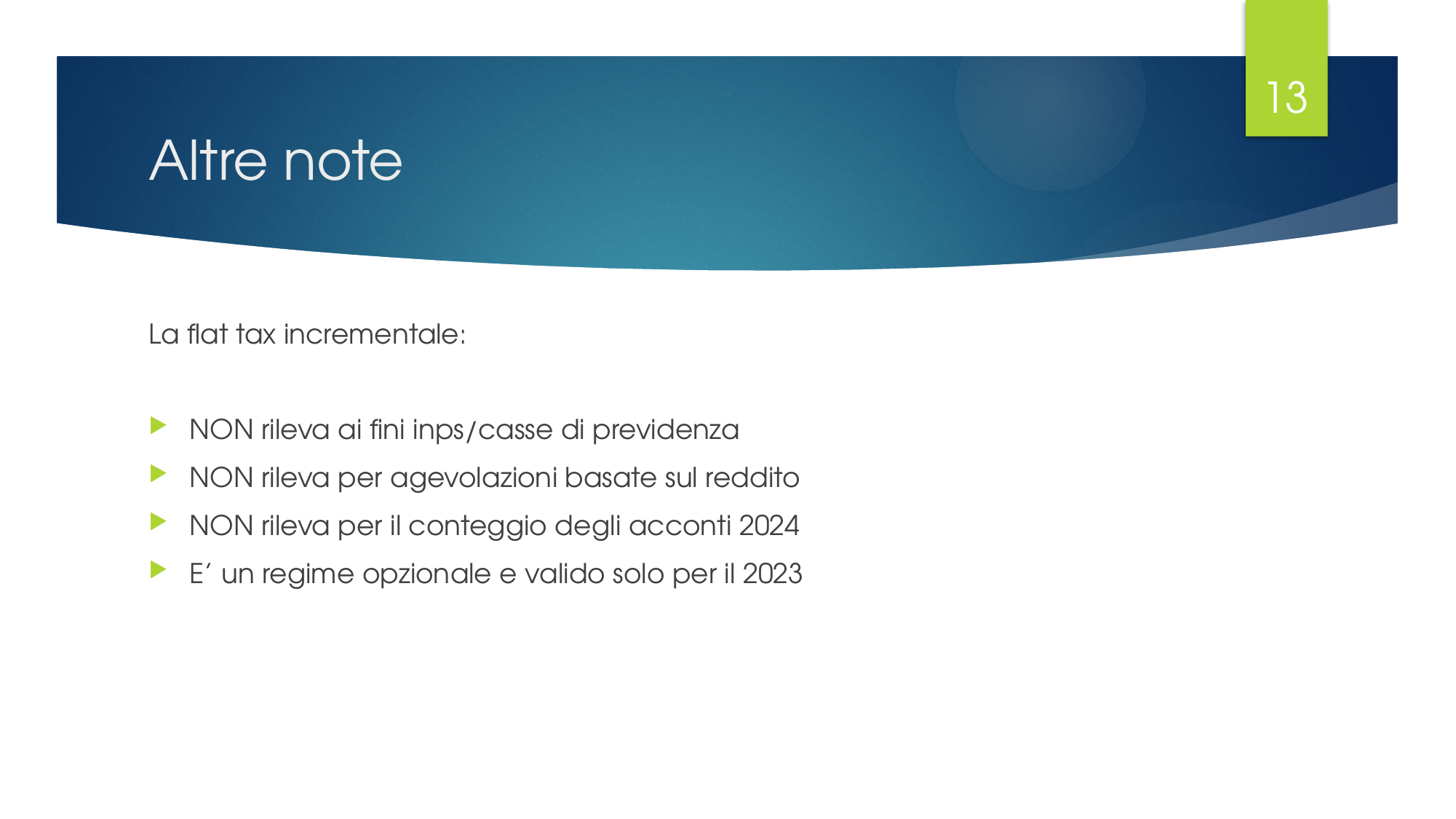

13
# Altre note
La flat tax incrementale:

NON rileva ai fini inps/casse di previdenza
NON rileva per agevolazioni basate sul reddito
NON rileva per il conteggio degli acconti 2024
E’ un regime opzionale e valido solo per il 2023